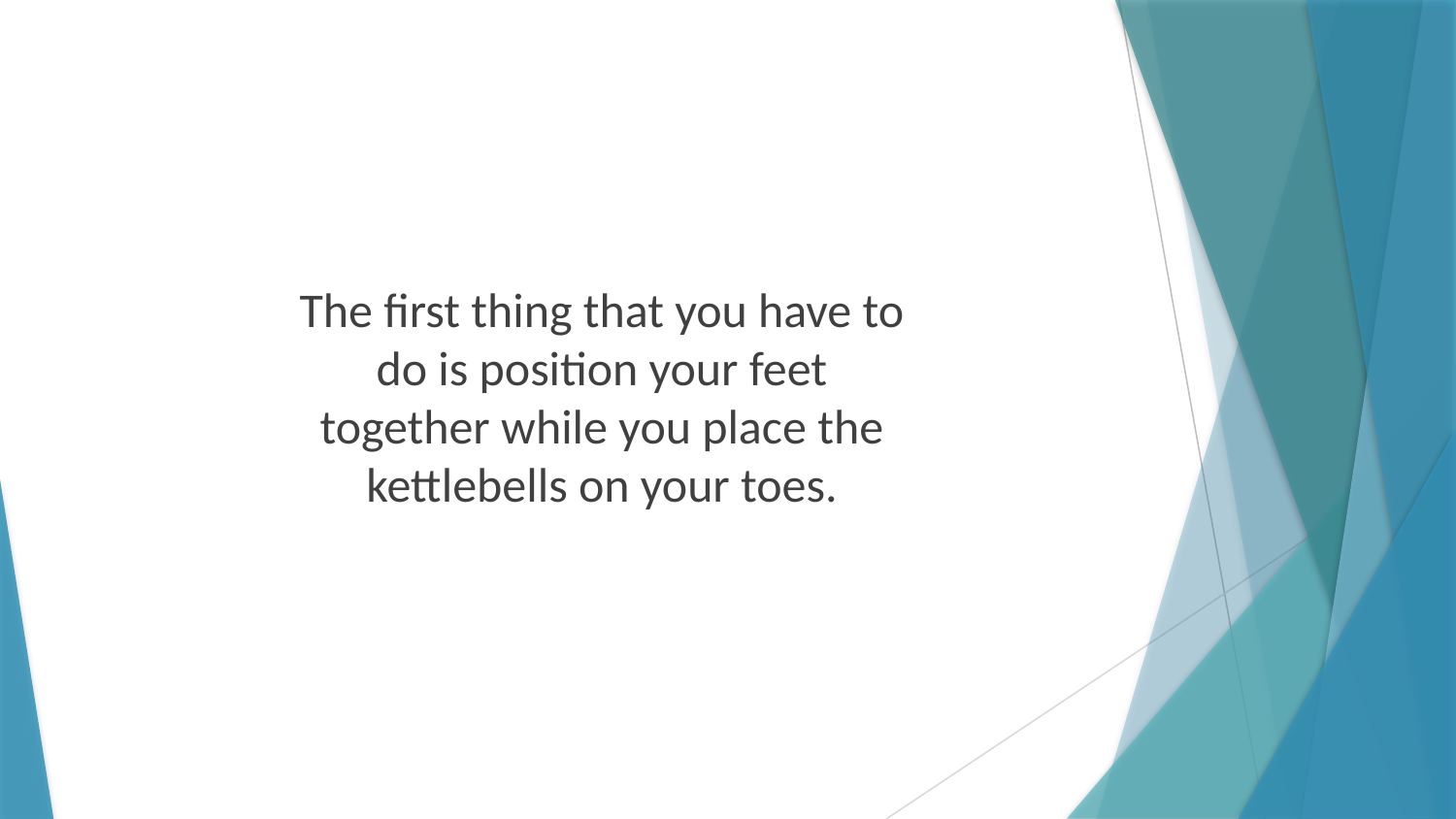

The first thing that you have to do is position your feet together while you place the kettlebells on your toes.